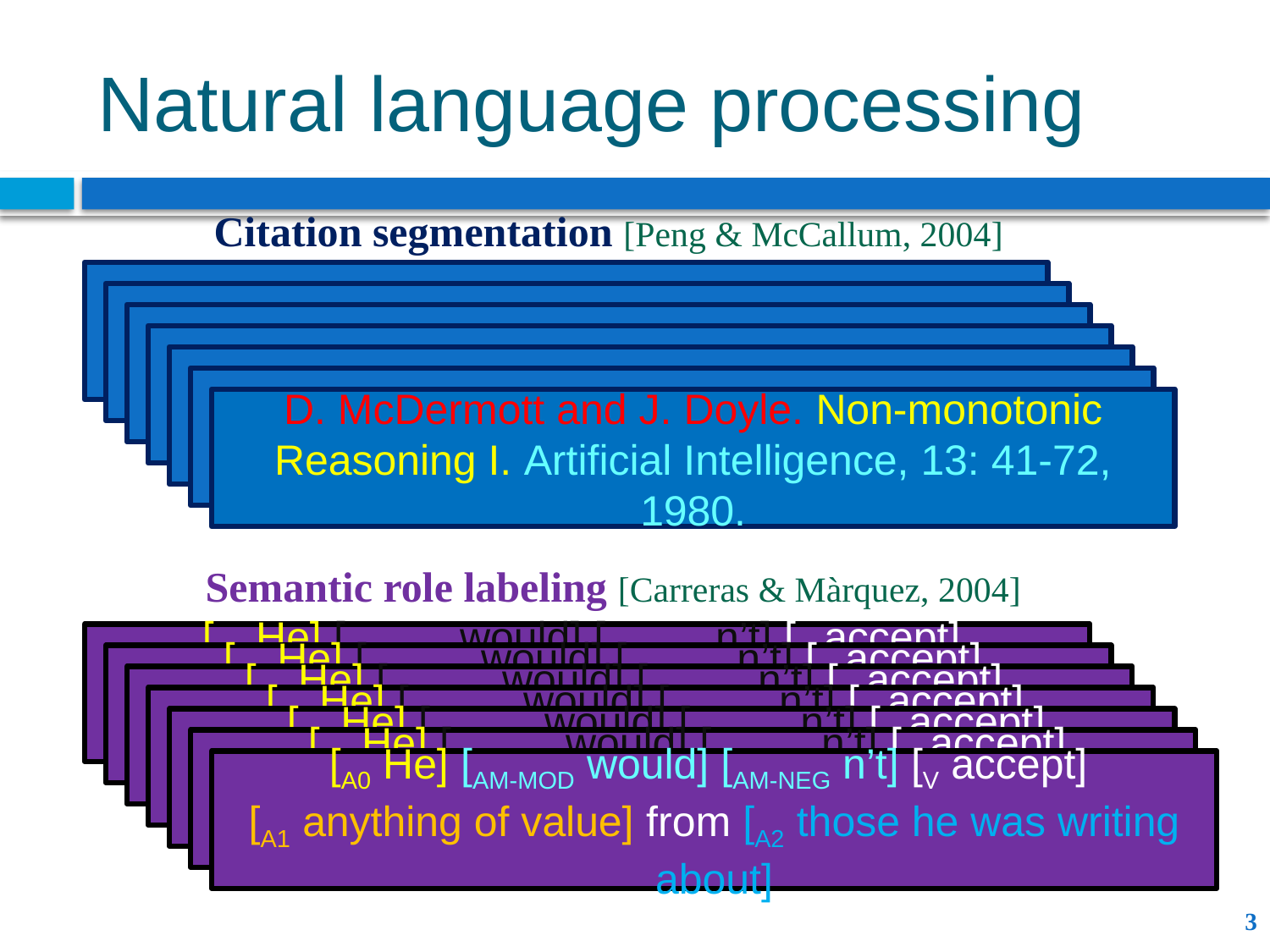

# Natural language processing
Citation segmentation [Peng & McCallum, 2004]
D. McDermott and J. Doyle. Non-monotonic Reasoning I. Artificial Intelligence, 13: 41-72, 1980.
D. McDermott and J. Doyle. Non-monotonic Reasoning I. Artificial Intelligence, 13: 41-72, 1980.
D. McDermott and J. Doyle. Non-monotonic Reasoning I. Artificial Intelligence, 13: 41-72, 1980.
D. McDermott and J. Doyle. Non-monotonic Reasoning I. Artificial Intelligence, 13: 41-72, 1980.
D. McDermott and J. Doyle. Non-monotonic Reasoning I. Artificial Intelligence, 13: 41-72, 1980.
D. McDermott and J. Doyle. Non-monotonic Reasoning I. Artificial Intelligence, 13: 41-72, 1980.
D. McDermott and J. Doyle. Non-monotonic Reasoning I. Artificial Intelligence, 13: 41-72, 1980.
Semantic role labeling [Carreras & Màrquez, 2004]
[A0 He] [AM-MOD would] [AM-NEG n’t] [V accept]
[A1 anything of value] from [A2 those he was writing about]
[A0 He] [AM-MOD would] [AM-NEG n’t] [V accept]
[A1 anything of value] from [A2 those he was writing about]
[A0 He] [AM-MOD would] [AM-NEG n’t] [V accept]
[A1 anything of value] from [A2 those he was writing about]
[A0 He] [AM-MOD would] [AM-NEG n’t] [V accept]
[A1 anything of value] from [A2 those he was writing about]
[A0 He] [AM-MOD would] [AM-NEG n’t] [V accept]
[A1 anything of value] from [A2 those he was writing about]
[A0 He] [AM-MOD would] [AM-NEG n’t] [V accept]
[A1 anything of value] from [A2 those he was writing about]
[A0 He] [AM-MOD would] [AM-NEG n’t] [V accept]
[A1 anything of value] from [A2 those he was writing about]
3